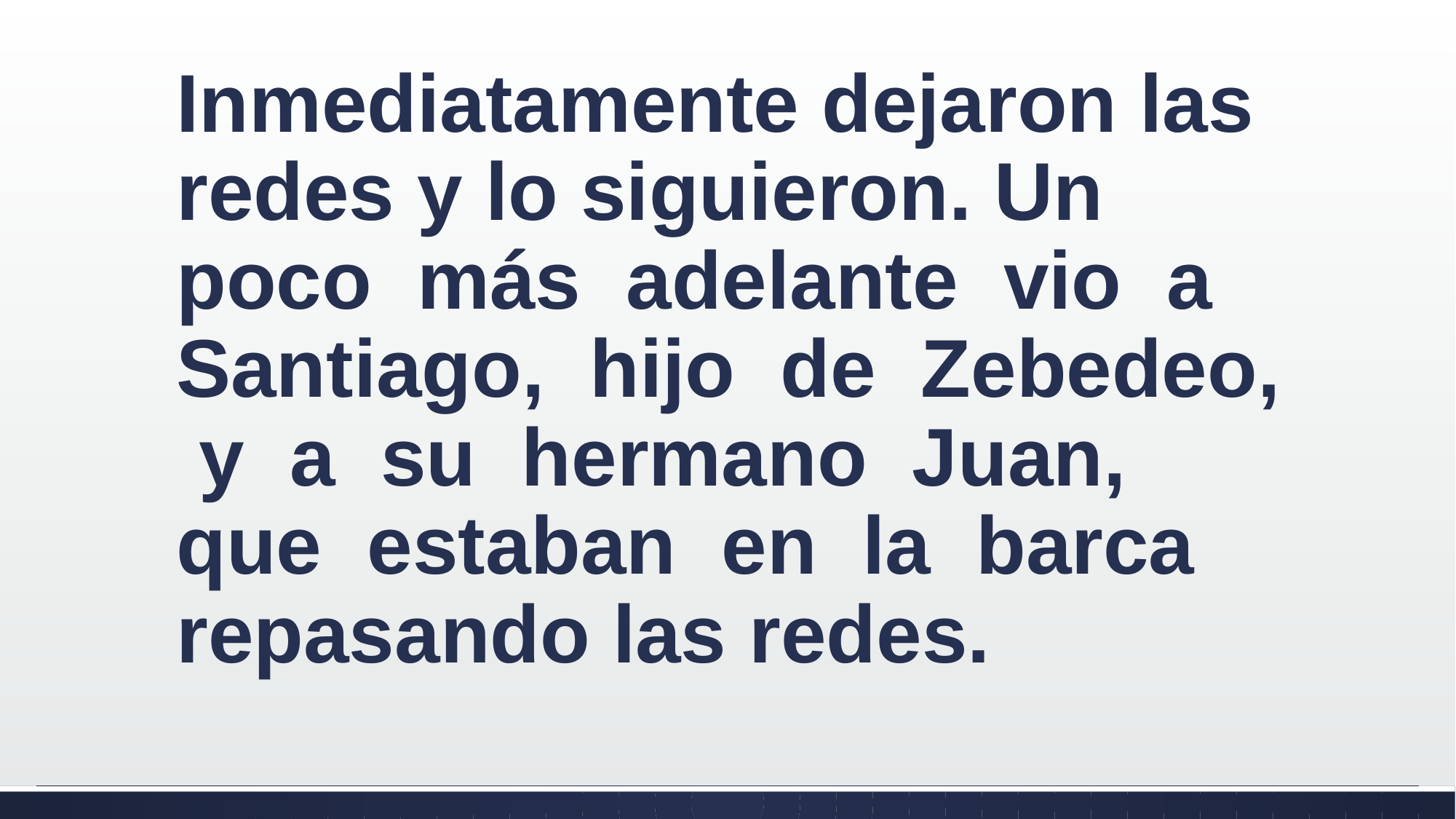

#
Inmediatamente dejaron las redes y lo siguieron. Un  poco  más  adelante  vio  a  Santiago,  hijo  de  Zebedeo,  y  a  su  hermano  Juan,  que  estaban  en  la  barca repasando las redes.